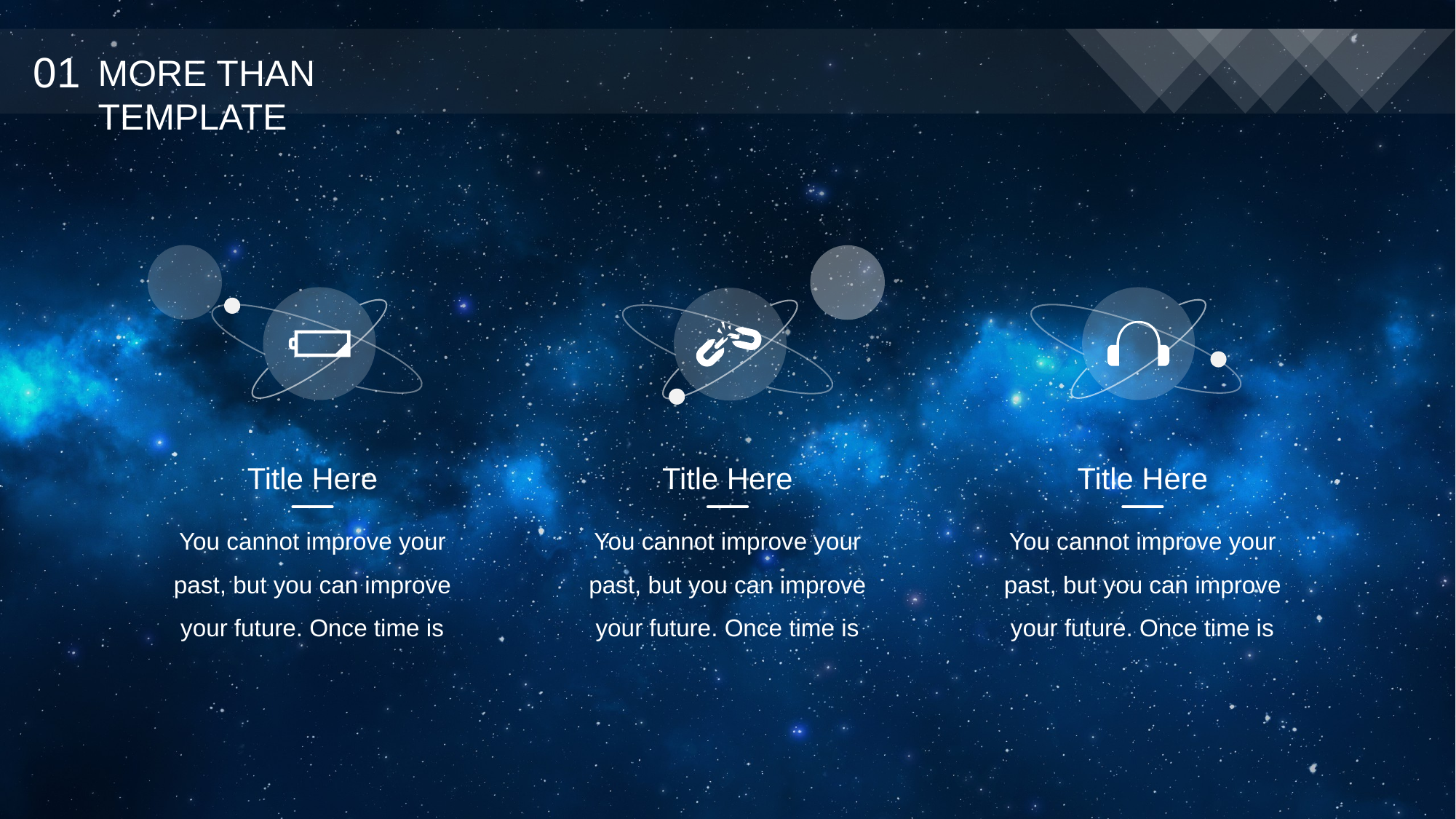

01
MORE THAN TEMPLATE
e7d195523061f1c0dc554706afe4c72a60a25314cbaece805811E654B44695D34D35691164BB3D154CCFD5D798F6FEAD99EAA8F1ADC3D4AFA5BC9ED0BB3A4B45073A038AC38E89AB54D31AA59602B9F134AB2F4D6262A1B4F8AD91EDB836BA4A8A86D335FB844568ED1D8A20E8CEC8589707BF5B91587DDBEC310FFCA457F18EA4057AC7F56DD7C2

Title Here

Title Here

Title Here

You cannot improve your past, but you can improve your future. Once time is
You cannot improve your past, but you can improve your future. Once time is
You cannot improve your past, but you can improve your future. Once time is